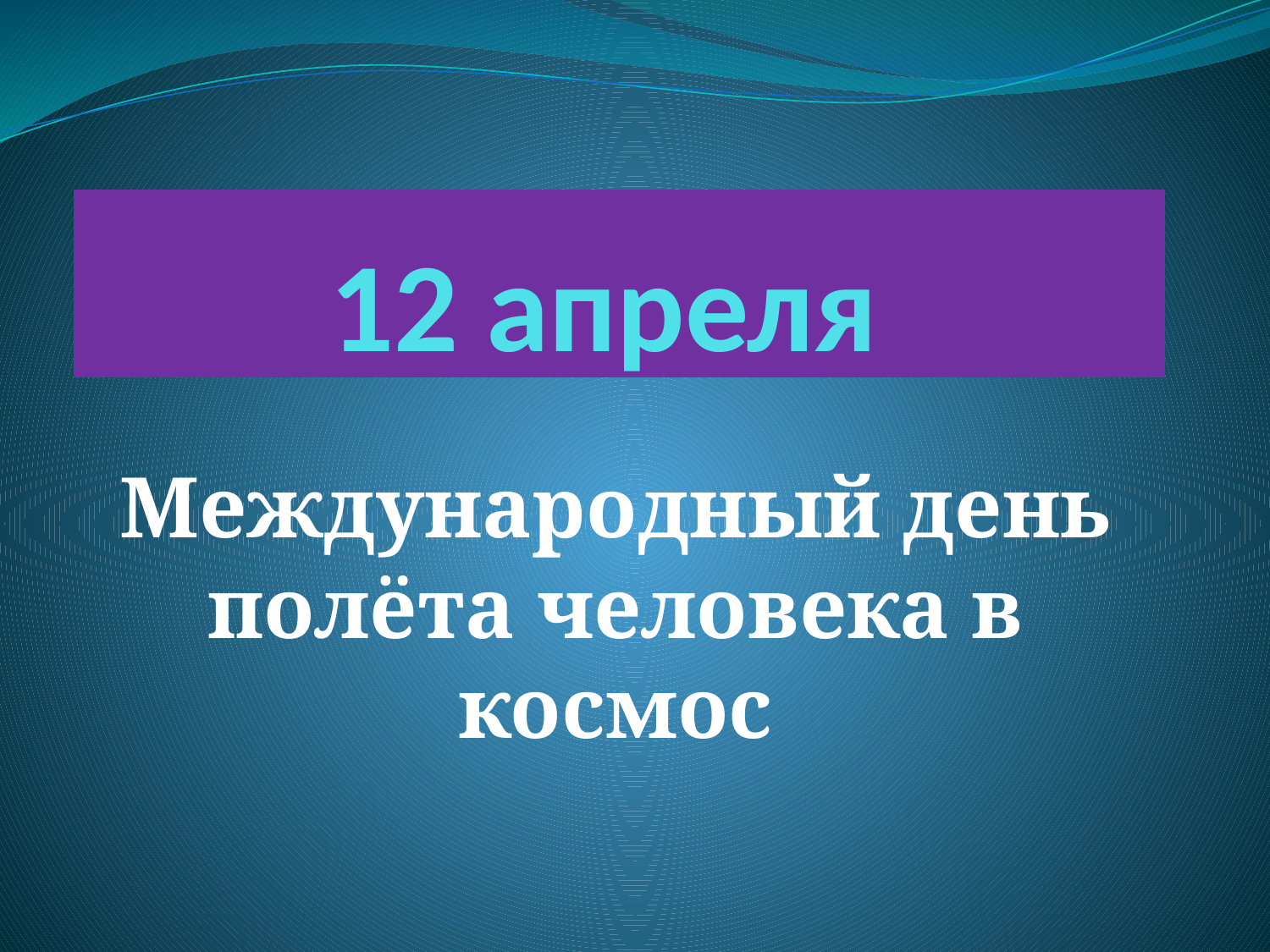

# 12 апреля
Международный день полёта человека в космос